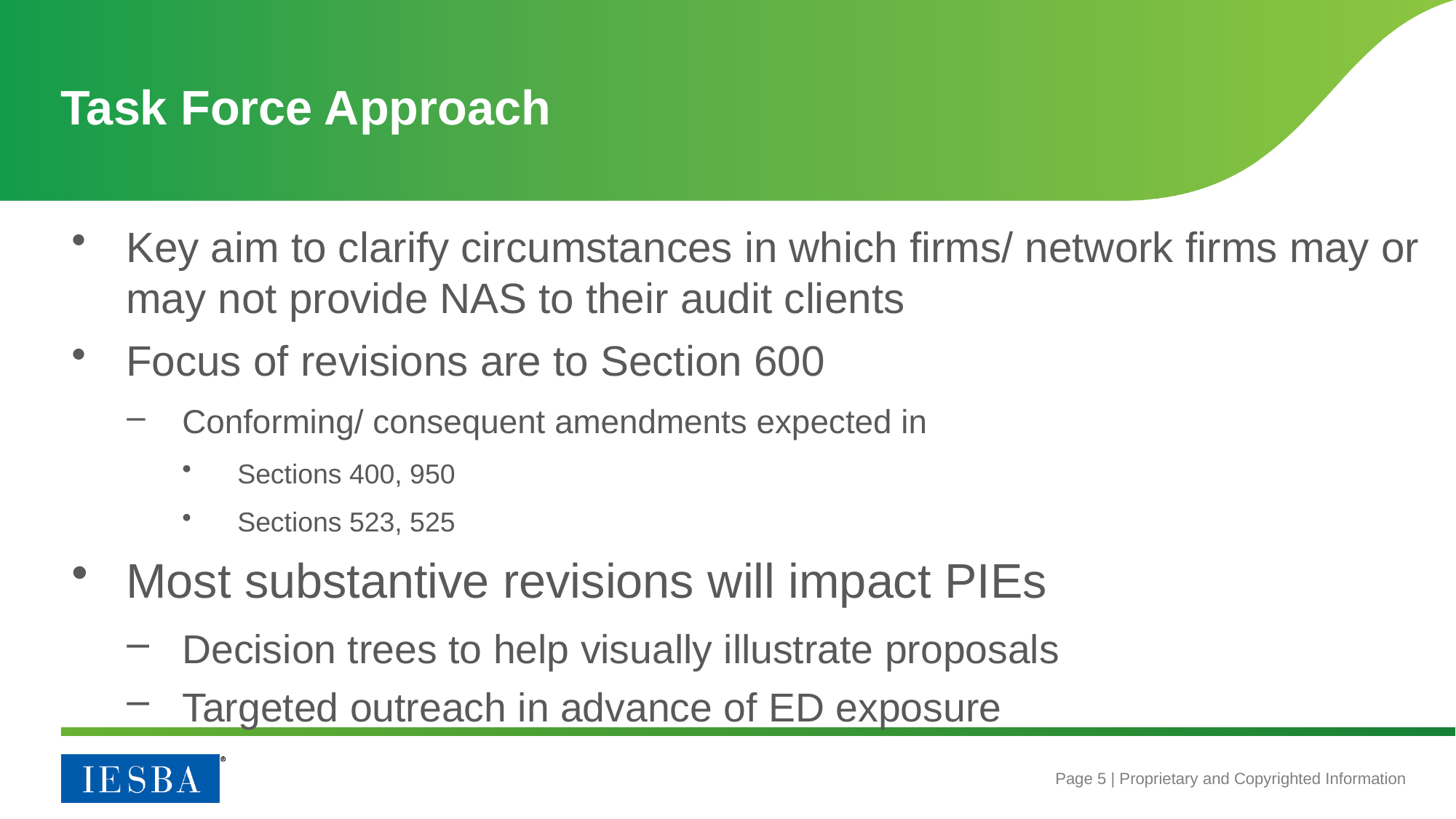

# Task Force Approach
Key aim to clarify circumstances in which firms/ network firms may or may not provide NAS to their audit clients
Focus of revisions are to Section 600
Conforming/ consequent amendments expected in
Sections 400, 950
Sections 523, 525
Most substantive revisions will impact PIEs
Decision trees to help visually illustrate proposals
Targeted outreach in advance of ED exposure